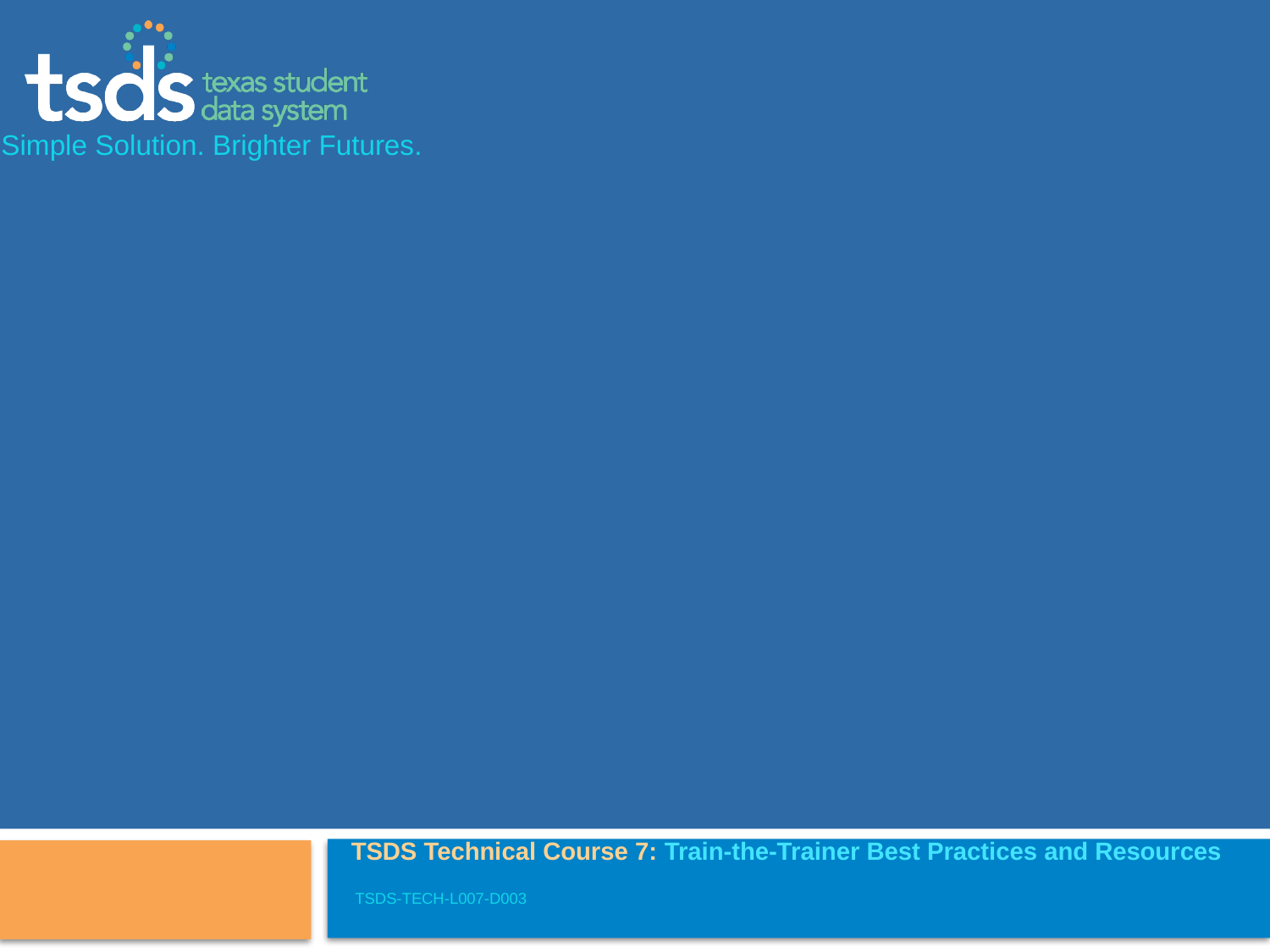

Simple Solution. Brighter Futures.
# TSDS Technical Course 7: Train-the-Trainer Best Practices and Resources TSDS-Tech-L007-D003